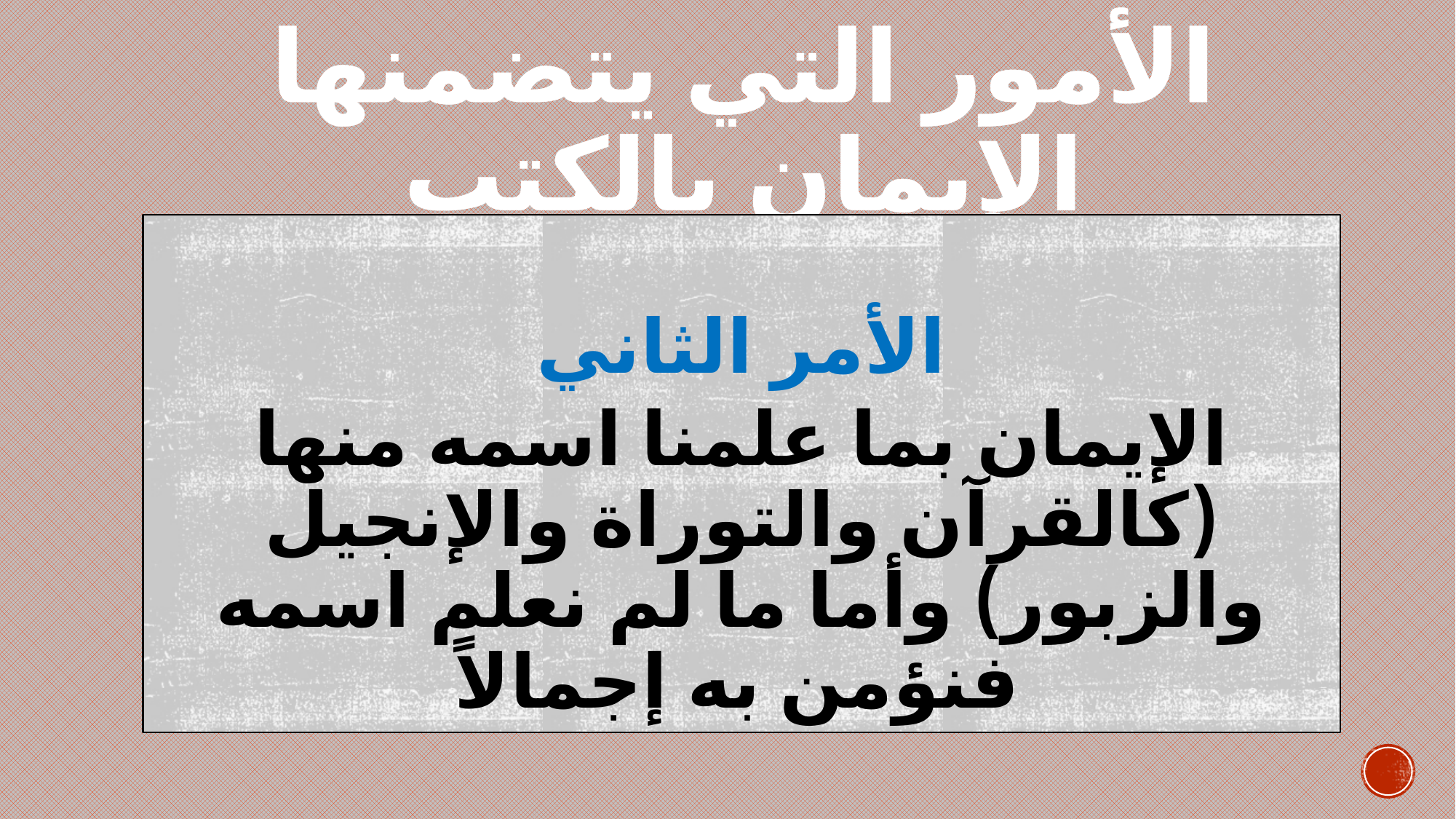

# الأمور التي يتضمنها الإيمان بالكتب

الأمر الثاني
الإيمان بما علمنا اسمه منها (كالقرآن والتوراة والإنجيل والزبور) وأما ما لم نعلم اسمه فنؤمن به إجمالاً